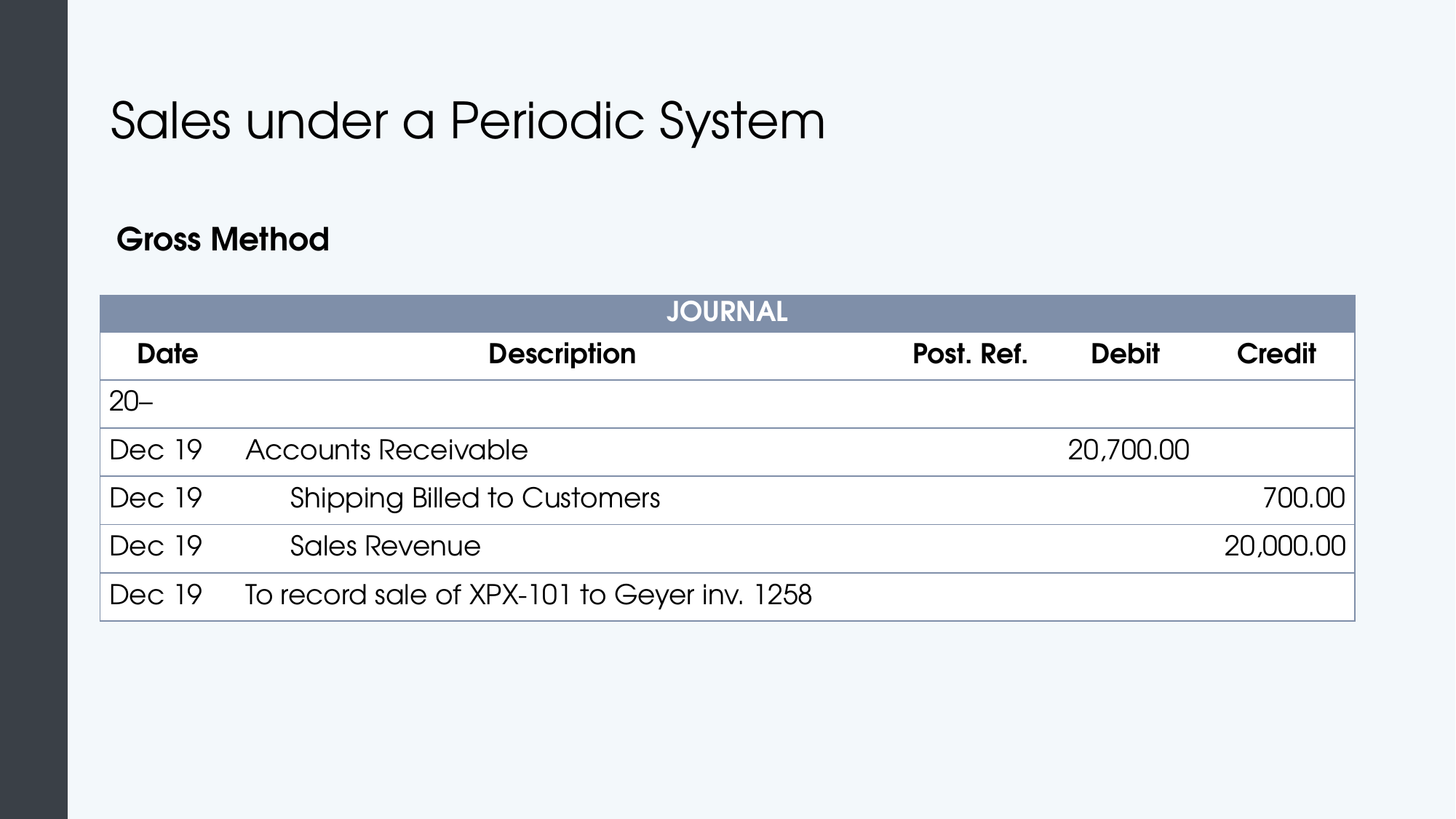

# Sales under a Periodic System
Gross Method
| JOURNAL |  |  |  |  |
| --- | --- | --- | --- | --- |
| Date | Description | Post. Ref. | Debit | Credit |
| 20– |  |  |  |  |
| Dec 19 | Accounts Receivable |  | 20,700.00 |  |
| Dec 19 | Shipping Billed to Customers |  |  | 700.00 |
| Dec 19 | Sales Revenue |  |  | 20,000.00 |
| Dec 19 | To record sale of XPX-101 to Geyer inv. 1258 |  |  |  |